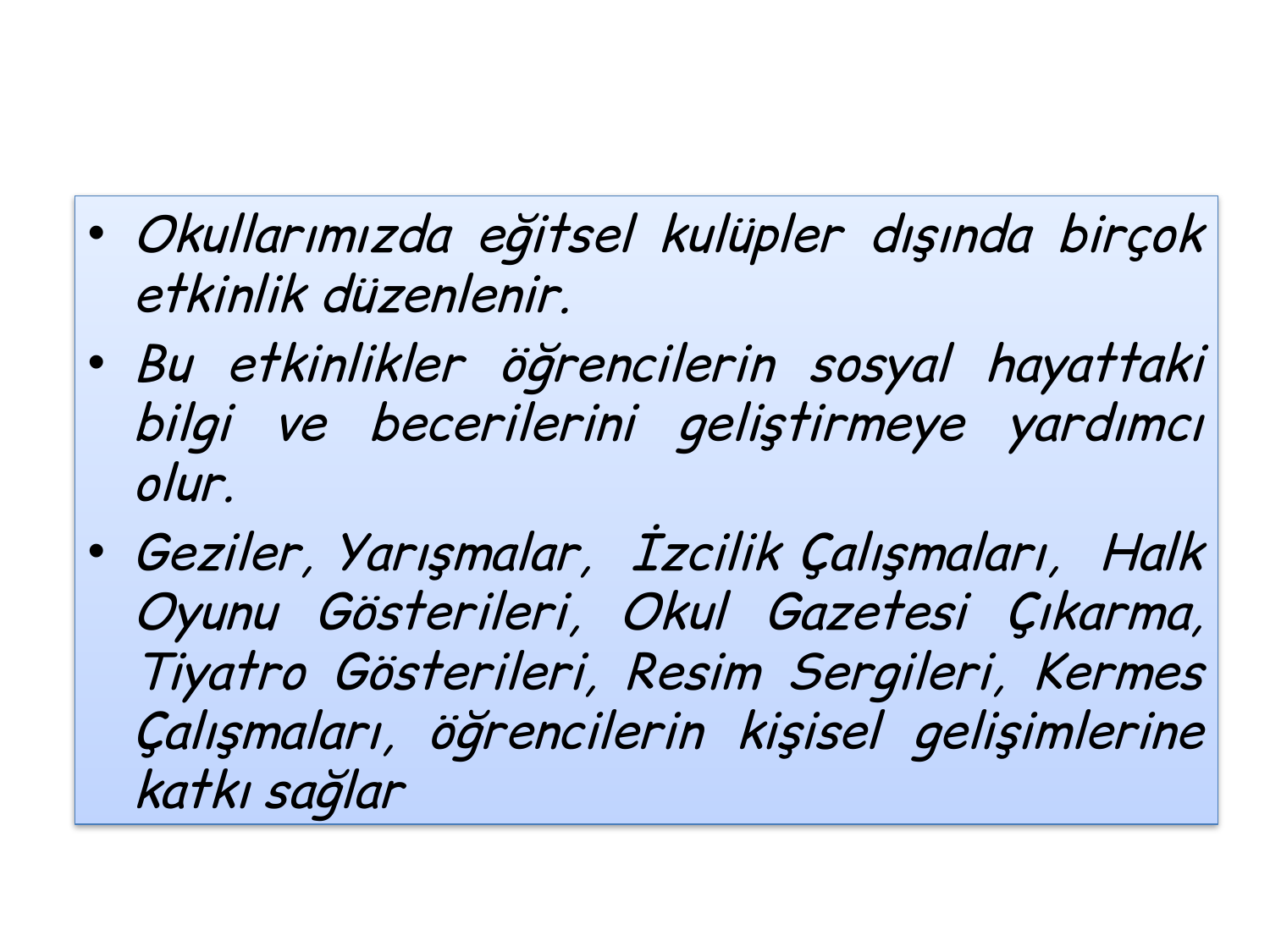

Okullarımızda eğitsel kulüpler dışında birçok etkinlik düzenlenir.
Bu etkinlikler öğrencilerin sosyal hayattaki bilgi ve becerilerini geliştirmeye yardımcı olur.
Geziler, Yarışmalar,  İzcilik Çalışmaları,  Halk Oyunu Gösterileri, Okul Gazetesi Çıkarma, Tiyatro Gösterileri, Resim Sergileri, Kermes Çalışmaları, öğrencilerin kişisel gelişimlerine katkı sağlar